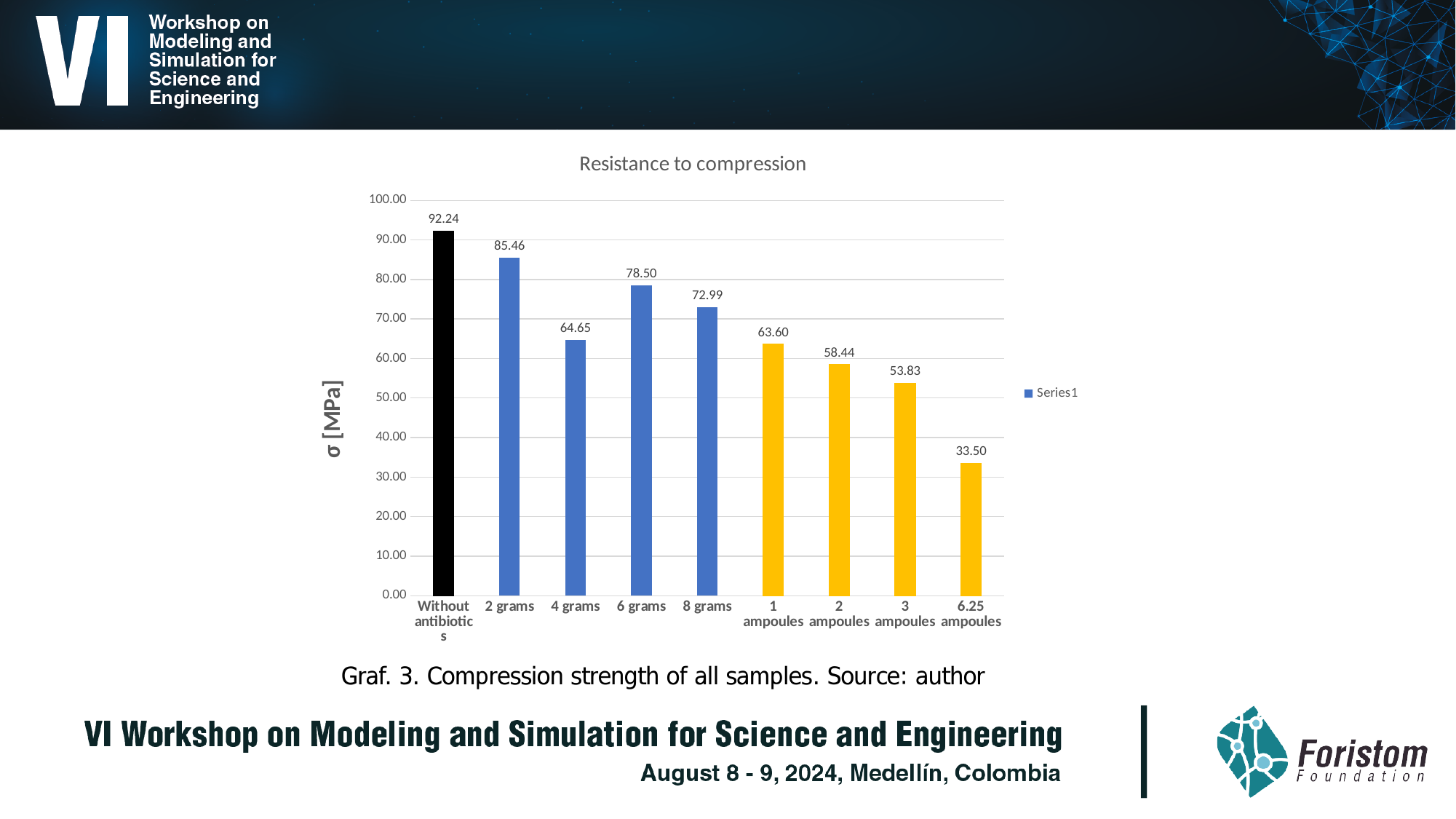

### Chart: Resistance to compression

| Category |  |
|---|---|
| Without antibiotics | 92.24000000000001 |
| 2 grams | 85.46399999999998 |
| 4 grams | 64.646 |
| 6 grams | 78.5 |
| 8 grams | 72.986 |
| 1 ampoules | 63.6 |
| 2 ampoules | 58.44 |
| 3 ampoules | 53.83 |
| 6.25 ampoules | 33.495999999999995 |
Graf. 3. Compression strength of all samples. Source: author